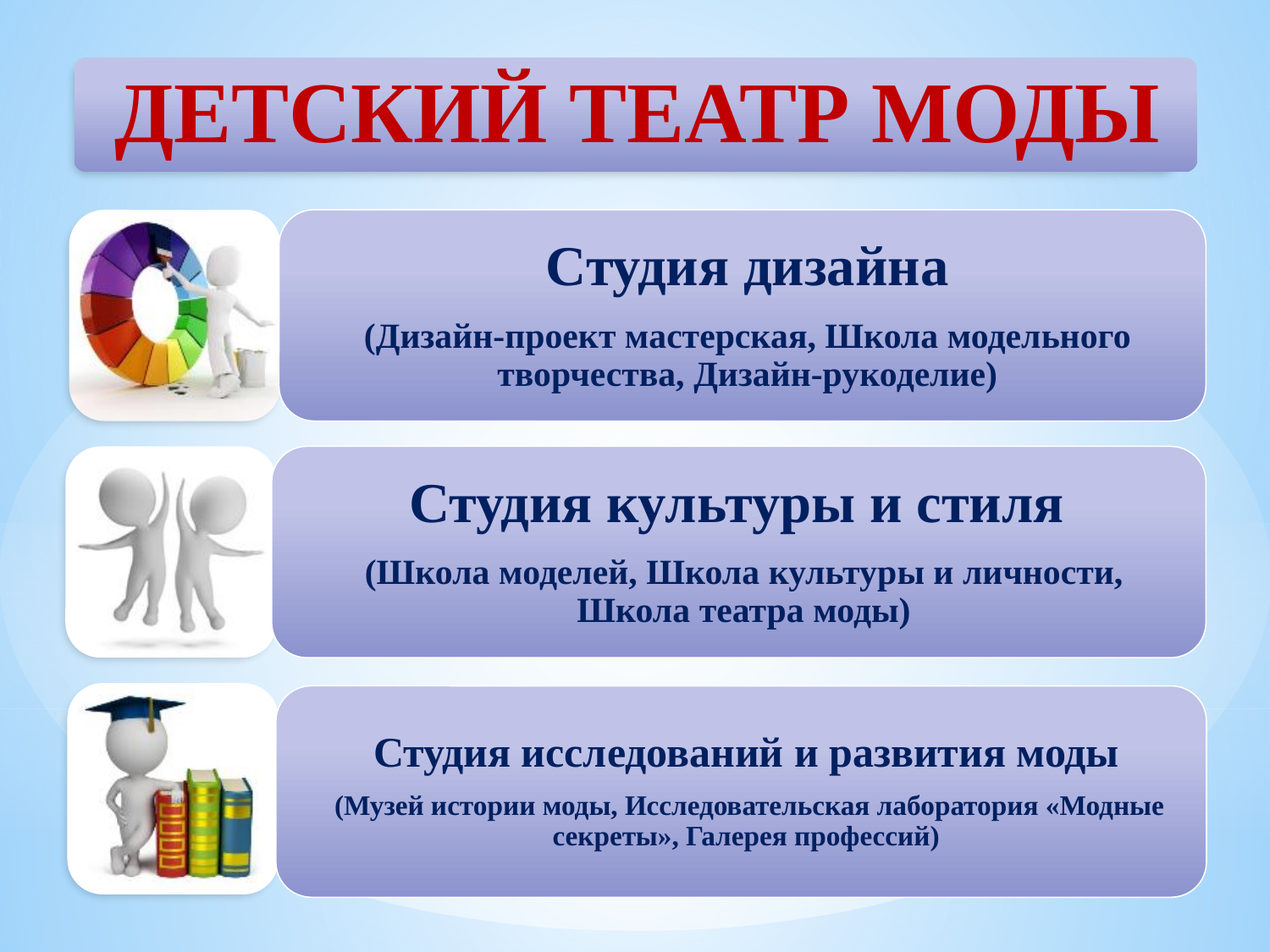

ДЕТСКИЙ ТЕАТР МОДЫ
Студия дизайна
(Дизайн-проект мастерская, Школа модельного творчества, Дизайн-рукоделие)
Студия культуры и стиля
(Школа моделей, Школа культуры и личности, Школа театра моды)
Студия исследований и развития моды
 (Музей истории моды, Исследовательская лаборатория «Модные секреты», Галерея профессий)